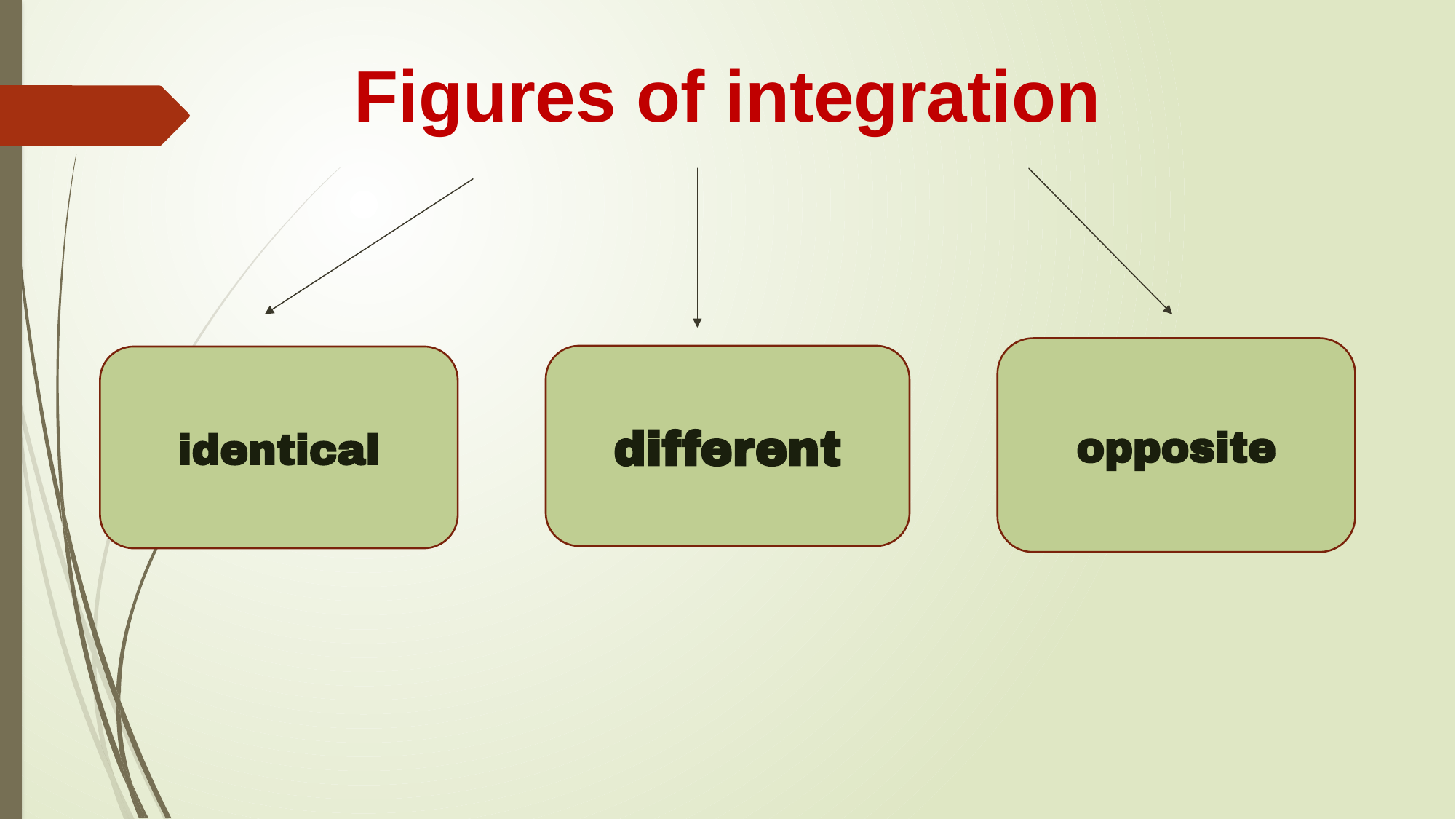

# Figures of integration

opposite
different
identical